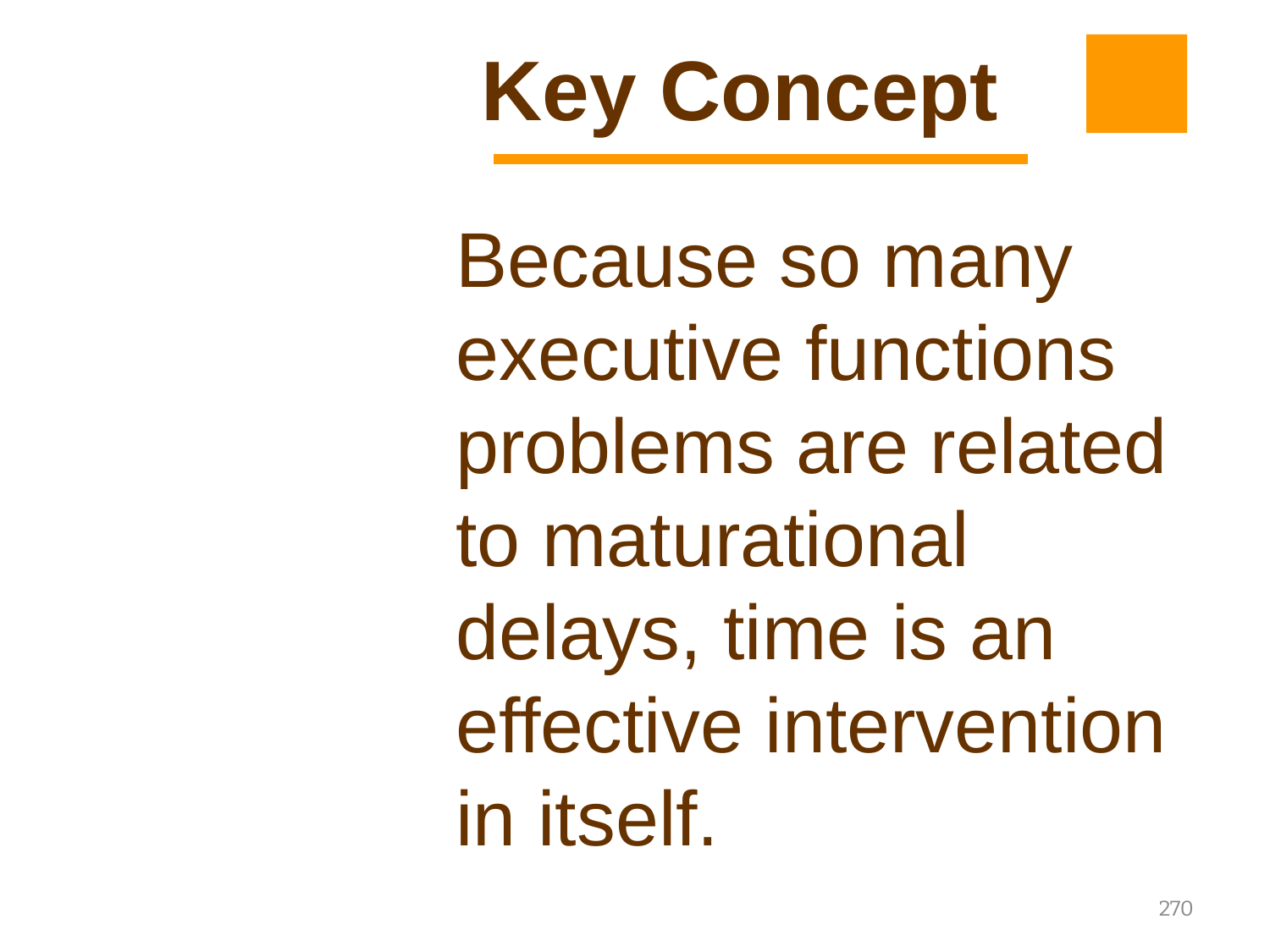

Key Concept

Because so many executive functions problems are related to maturational delays, time is an effective intervention in itself.
270